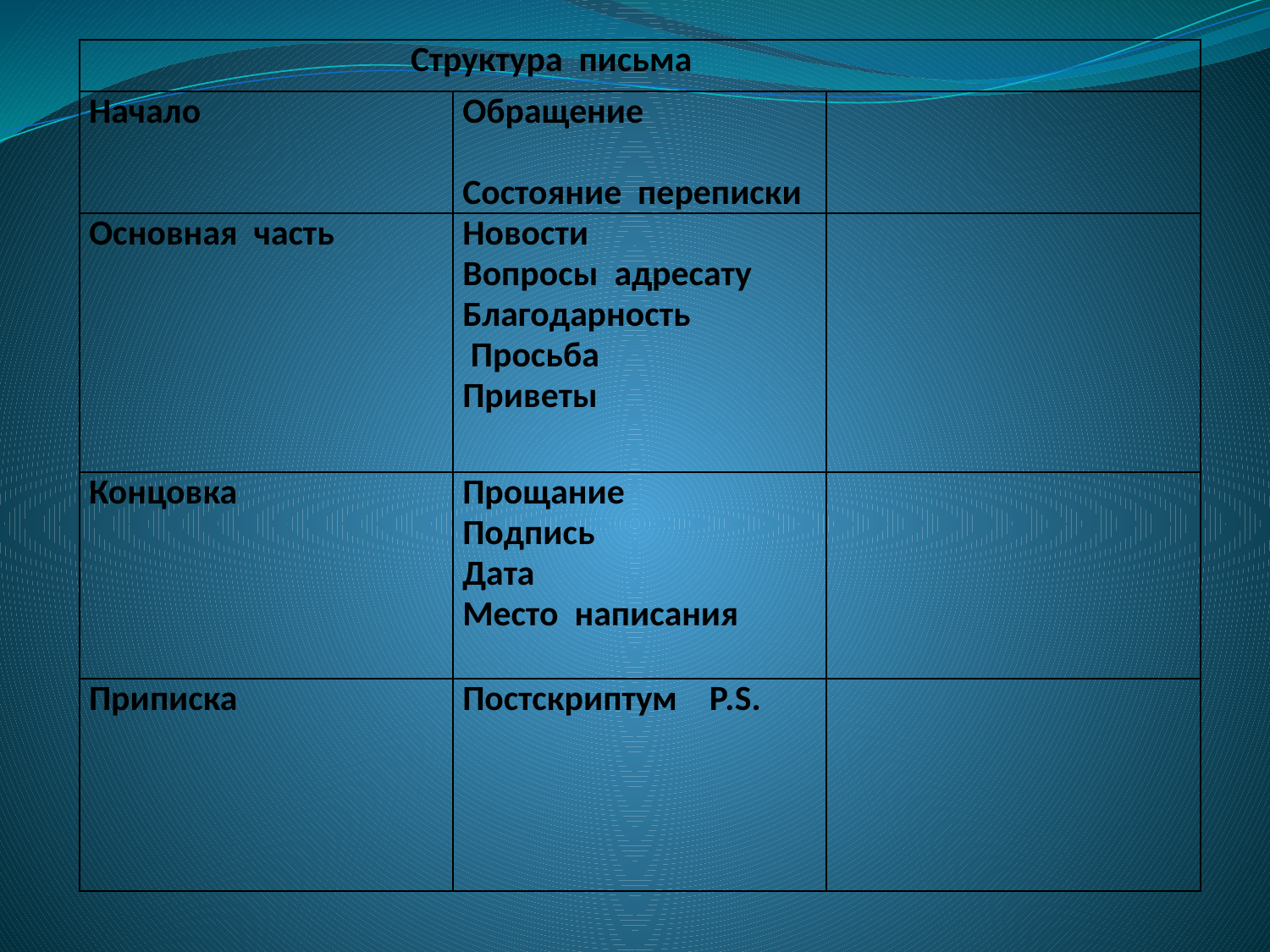

| Структура письма |  |  |
| --- | --- | --- |
| Начало | Обращение Состояние переписки |  |
| Основная часть | Новости Вопросы адресату Благодарность Просьба Приветы |  |
| Концовка | Прощание Подпись Дата Место написания |  |
| Приписка | Постскриптум Р.S. |  |